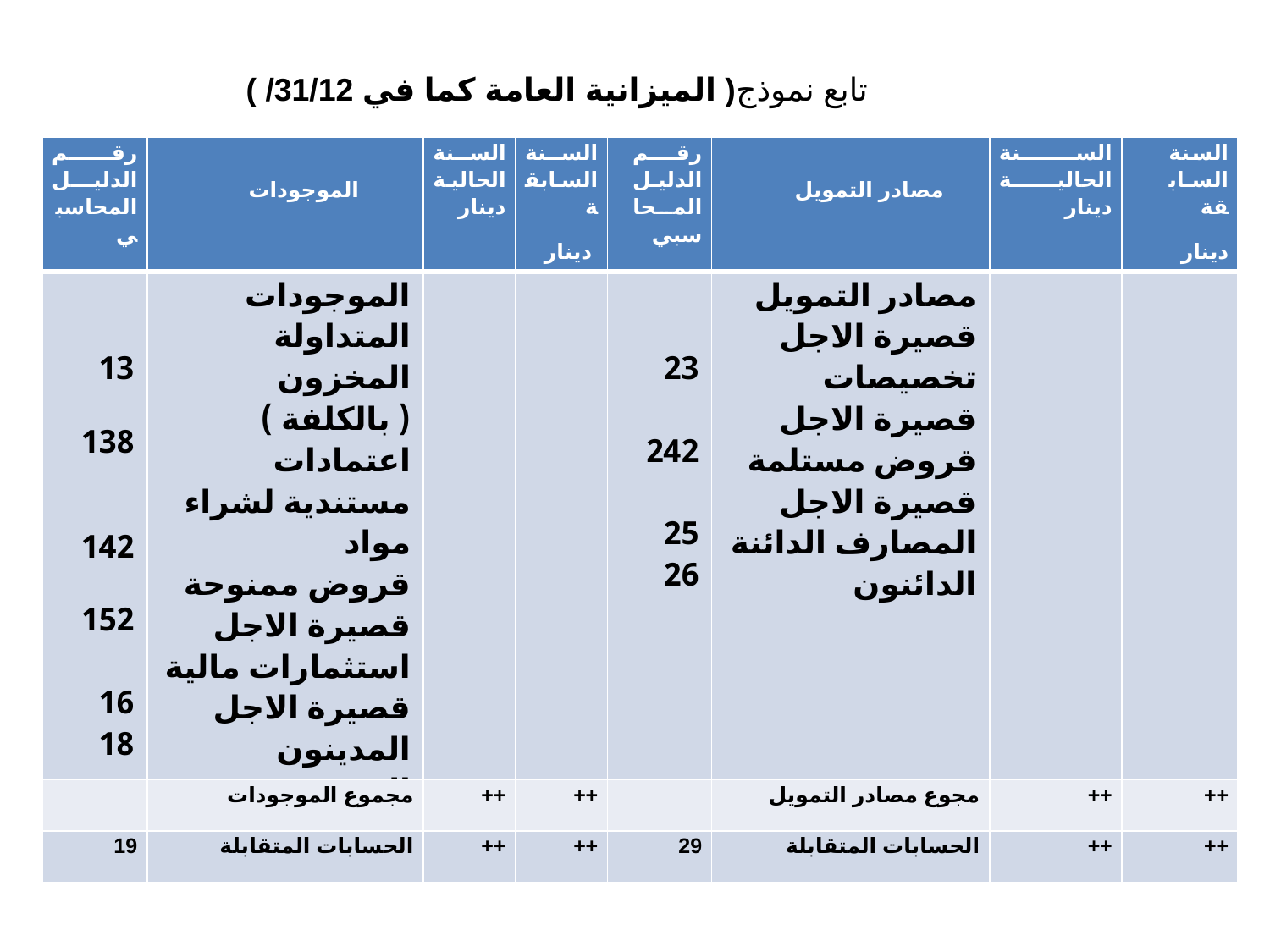

تابع نموذج( الميزانية العامة كما في 31/12/ )
| رقم الدليل المحاسبي | الموجودات | السنة الحالية دينار | السنة السابقة دينار | رقم الدليل المحاسبي | مصادر التمويل | السنة الحالية دينار | السنة السابقة دينار |
| --- | --- | --- | --- | --- | --- | --- | --- |
| 13 138 142 152   16 18 | الموجودات المتداولة المخزون ( بالكلفة ) اعتمادات مستندية لشراء مواد قروض ممنوحة قصيرة الاجل استثمارات مالية قصيرة الاجل المدينون النقود |  |  | 23   242   25 26 | مصادر التمويل قصيرة الاجل تخصيصات قصيرة الاجل قروض مستلمة قصيرة الاجل المصارف الدائنة الدائنون |  |  |
|  | مجموع الموجودات | ++ | ++ |  | مجوع مصادر التمويل | ++ | ++ |
| 19 | الحسابات المتقابلة | ++ | ++ | 29 | الحسابات المتقابلة | ++ | ++ |